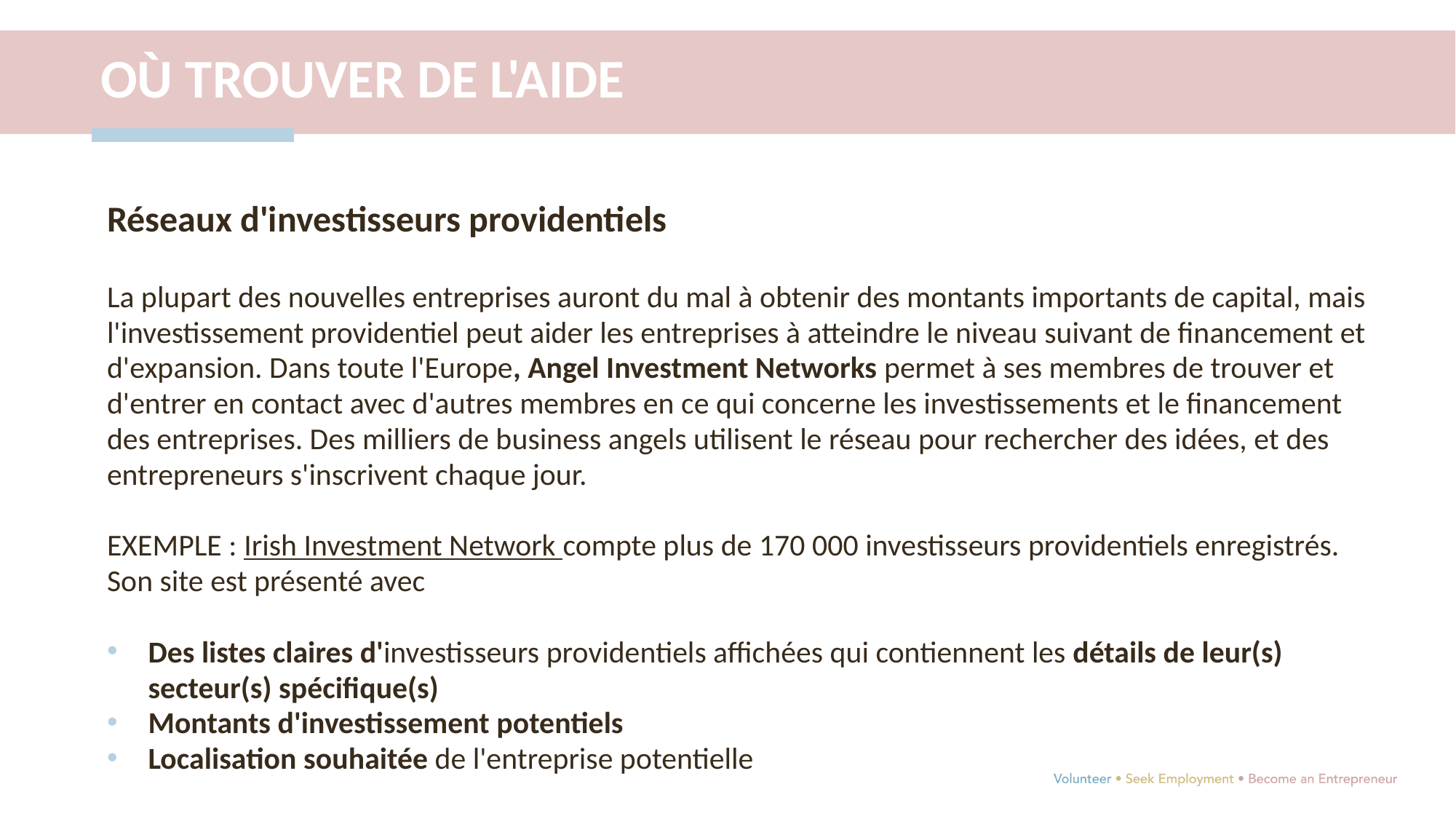

OÙ TROUVER DE L'AIDE
Réseaux d'investisseurs providentiels

La plupart des nouvelles entreprises auront du mal à obtenir des montants importants de capital, mais l'investissement providentiel peut aider les entreprises à atteindre le niveau suivant de financement et d'expansion. Dans toute l'Europe, Angel Investment Networks permet à ses membres de trouver et d'entrer en contact avec d'autres membres en ce qui concerne les investissements et le financement des entreprises. Des milliers de business angels utilisent le réseau pour rechercher des idées, et des entrepreneurs s'inscrivent chaque jour.

EXEMPLE : Irish Investment Network compte plus de 170 000 investisseurs providentiels enregistrés. Son site est présenté avec

Des listes claires d'investisseurs providentiels affichées qui contiennent les détails de leur(s) secteur(s) spécifique(s)
Montants d'investissement potentiels
Localisation souhaitée de l'entreprise potentielle